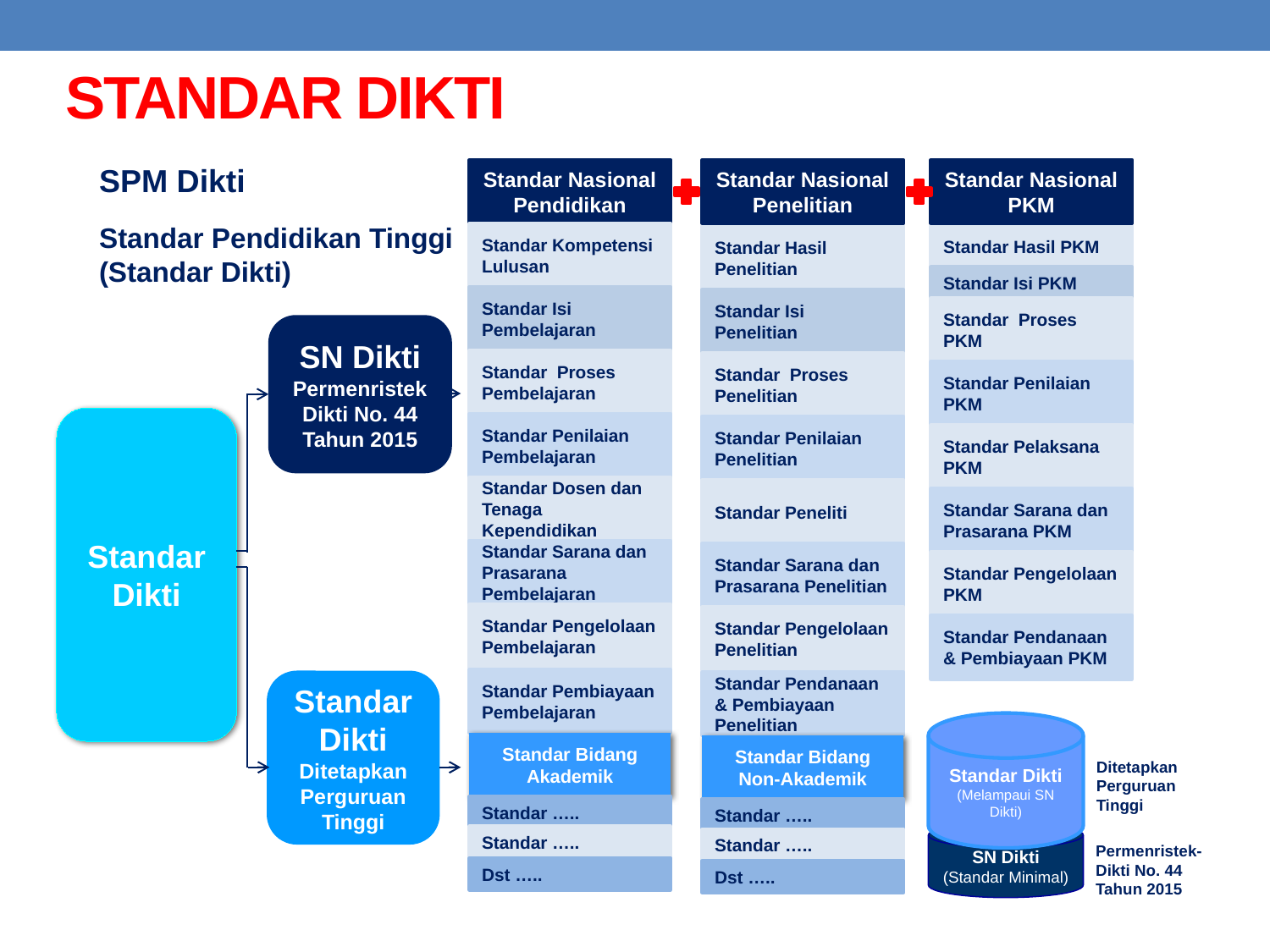

# STANDAR DIKTI
SPM Dikti

Standar Pendidikan Tinggi
(Standar Dikti)
Standar Nasional Pendidikan
Standar Kompetensi Lulusan
Standar Isi Pembelajaran
Standar  Proses Pembelajaran
Standar Penilaian Pembelajaran
Standar Dosen dan Tenaga Kependidikan
Standar Sarana dan Prasarana Pembelajaran
Standar Pengelolaan Pembelajaran
Standar Pembiayaan Pembelajaran
Standar Bidang Akademik
Standar …..
Standar …..
Dst …..
Standar Nasional Penelitian
Standar Hasil Penelitian
Standar Isi Penelitian
Standar  Proses Penelitian
Standar Penilaian Penelitian
Standar Peneliti
Standar Sarana dan Prasarana Penelitian
Standar Pengelolaan Penelitian
Standar Pendanaan & Pembiayaan Penelitian
Standar Bidang Non-Akademik
Standar …..
Standar …..
Dst …..
Standar Nasional PKM
Standar Hasil PKM
Standar Isi PKM
Standar  Proses PKM
Standar Penilaian PKM
Standar Pelaksana  PKM
Standar Sarana dan Prasarana PKM
Standar Pengelolaan PKM
Standar Pendanaan & Pembiayaan PKM

SN Dikti Permenristek Dikti No. 44 Tahun 2015
Standar Dikti
Standar Dikti
Ditetapkan Perguruan Tinggi
Standar Dikti
(Melampaui SN Dikti)
SN Dikti
(Standar Minimal)
Ditetapkan
Perguruan
Tinggi
Permenristek-
Dikti No. 44 Tahun 2015